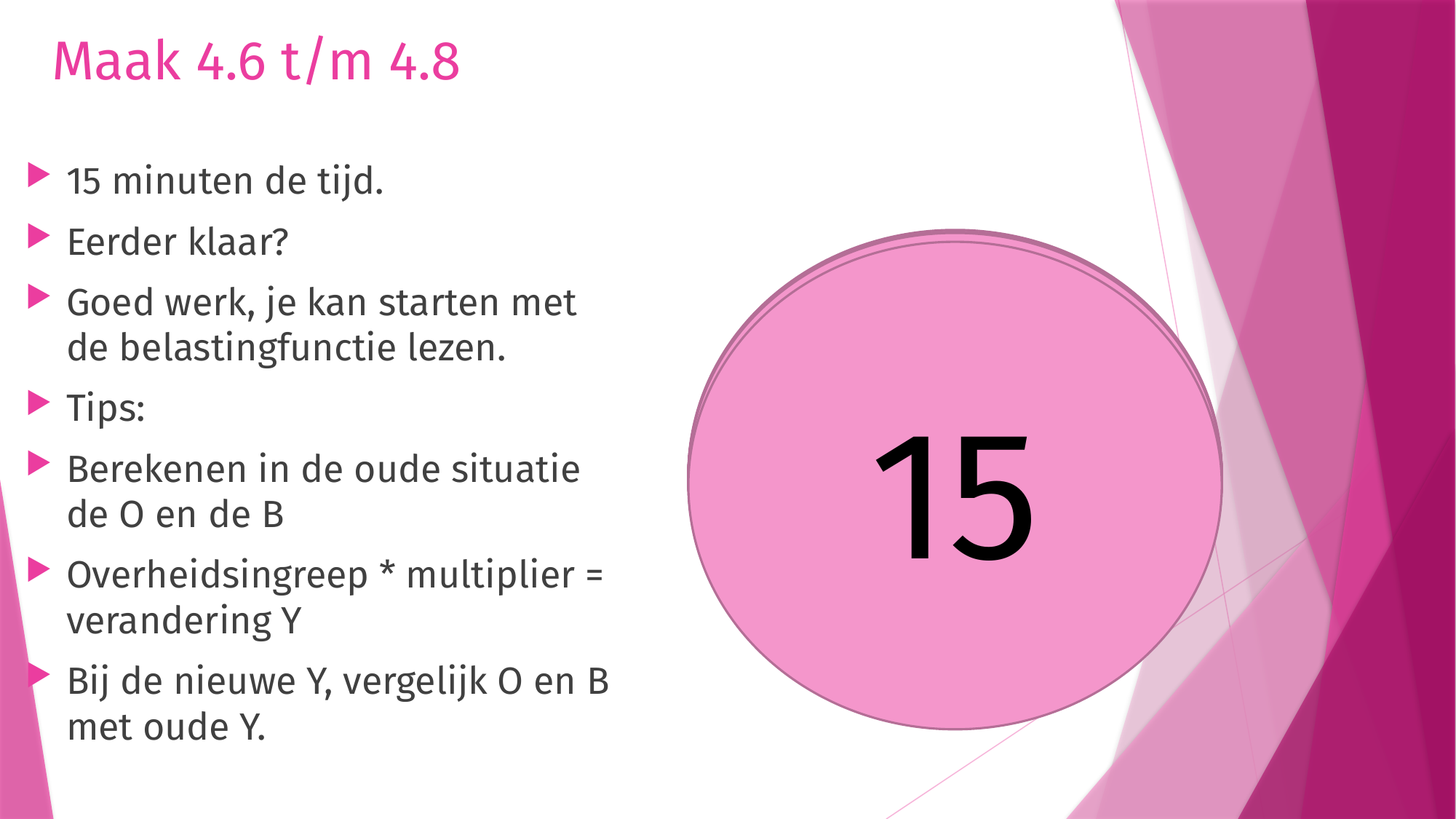

# Maak 4.6 t/m 4.8
15 minuten de tijd.
Eerder klaar?
Goed werk, je kan starten met de belastingfunctie lezen.
Tips:
Berekenen in de oude situatie de O en de B
Overheidsingreep * multiplier = verandering Y
Bij de nieuwe Y, vergelijk O en B met oude Y.
10
11
9
8
14
5
6
7
4
3
1
2
13
12
15